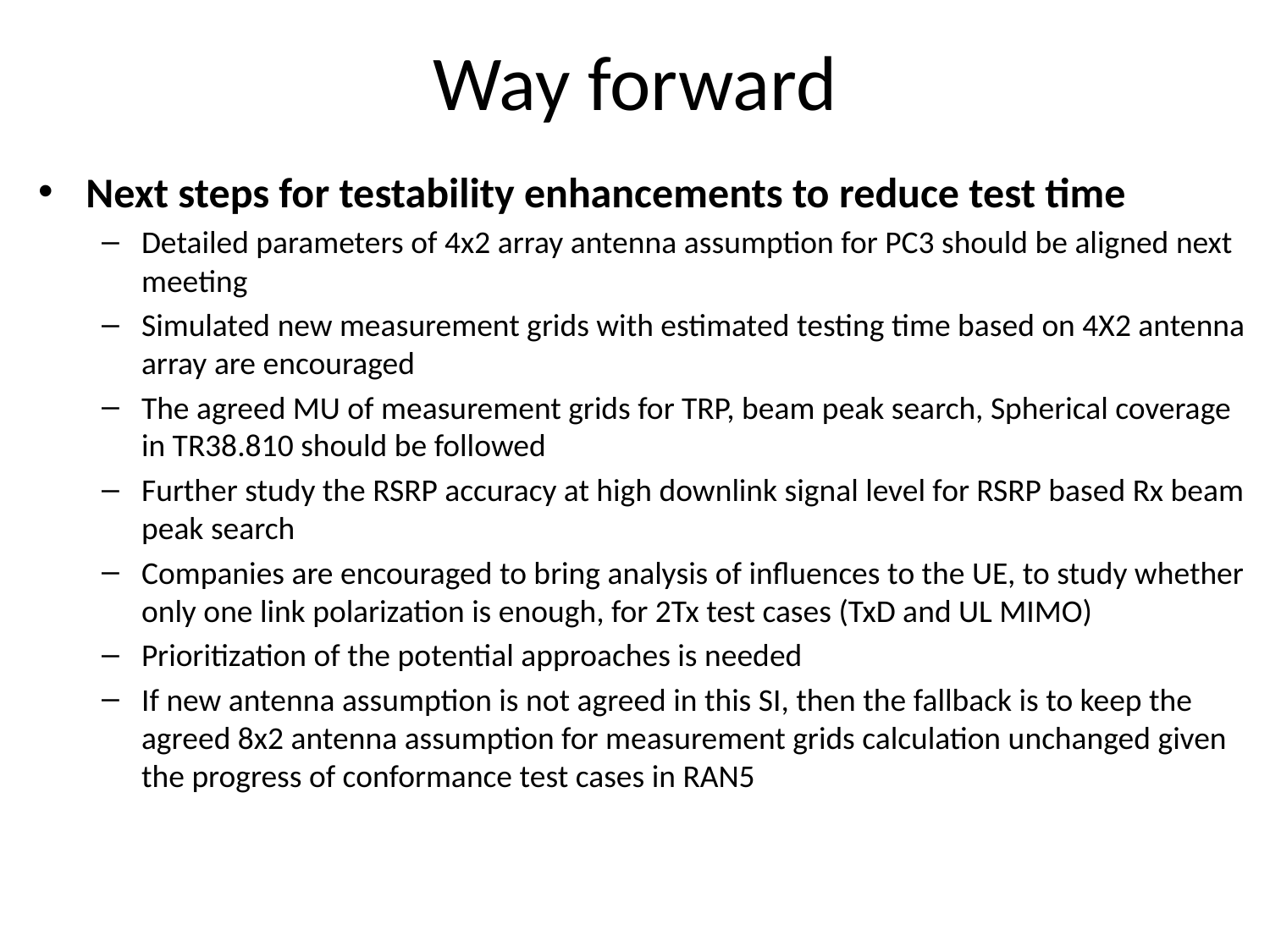

Way forward
Next steps for testability enhancements to reduce test time
Detailed parameters of 4x2 array antenna assumption for PC3 should be aligned next meeting
Simulated new measurement grids with estimated testing time based on 4X2 antenna array are encouraged
The agreed MU of measurement grids for TRP, beam peak search, Spherical coverage in TR38.810 should be followed
Further study the RSRP accuracy at high downlink signal level for RSRP based Rx beam peak search
Companies are encouraged to bring analysis of influences to the UE, to study whether only one link polarization is enough, for 2Tx test cases (TxD and UL MIMO)
Prioritization of the potential approaches is needed
If new antenna assumption is not agreed in this SI, then the fallback is to keep the agreed 8x2 antenna assumption for measurement grids calculation unchanged given the progress of conformance test cases in RAN5